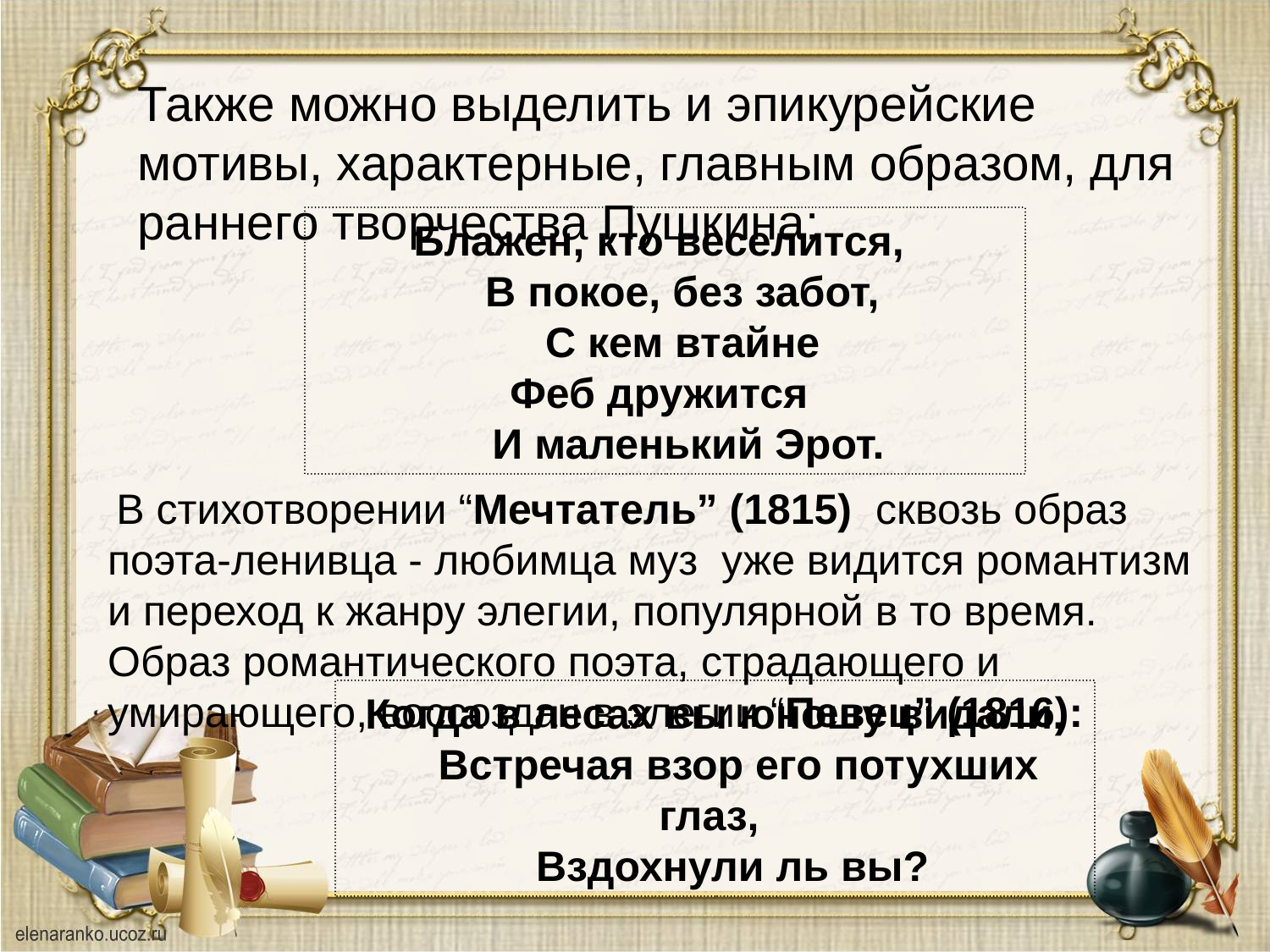

Также можно выделить и эпикурейские мотивы, характерные, главным образом, для раннего творчества Пушкина:
Блажен, кто веселится, 
    В покое, без забот, 
    С кем втайне
Феб дружится 
    И маленький Эрот.
 В стихотворении “Мечтатель” (1815)  сквозь образ поэта-ленивца - любимца муз  уже видится романтизм и переход к жанру элегии, популярной в то время.  Образ романтического поэта, страдающего и умирающего, воссоздан в элегии “Певец” (1816):
 Когда в лесах вы юношу видали, 
    Встречая взор его потухших глаз, 
    Вздохнули ль вы?